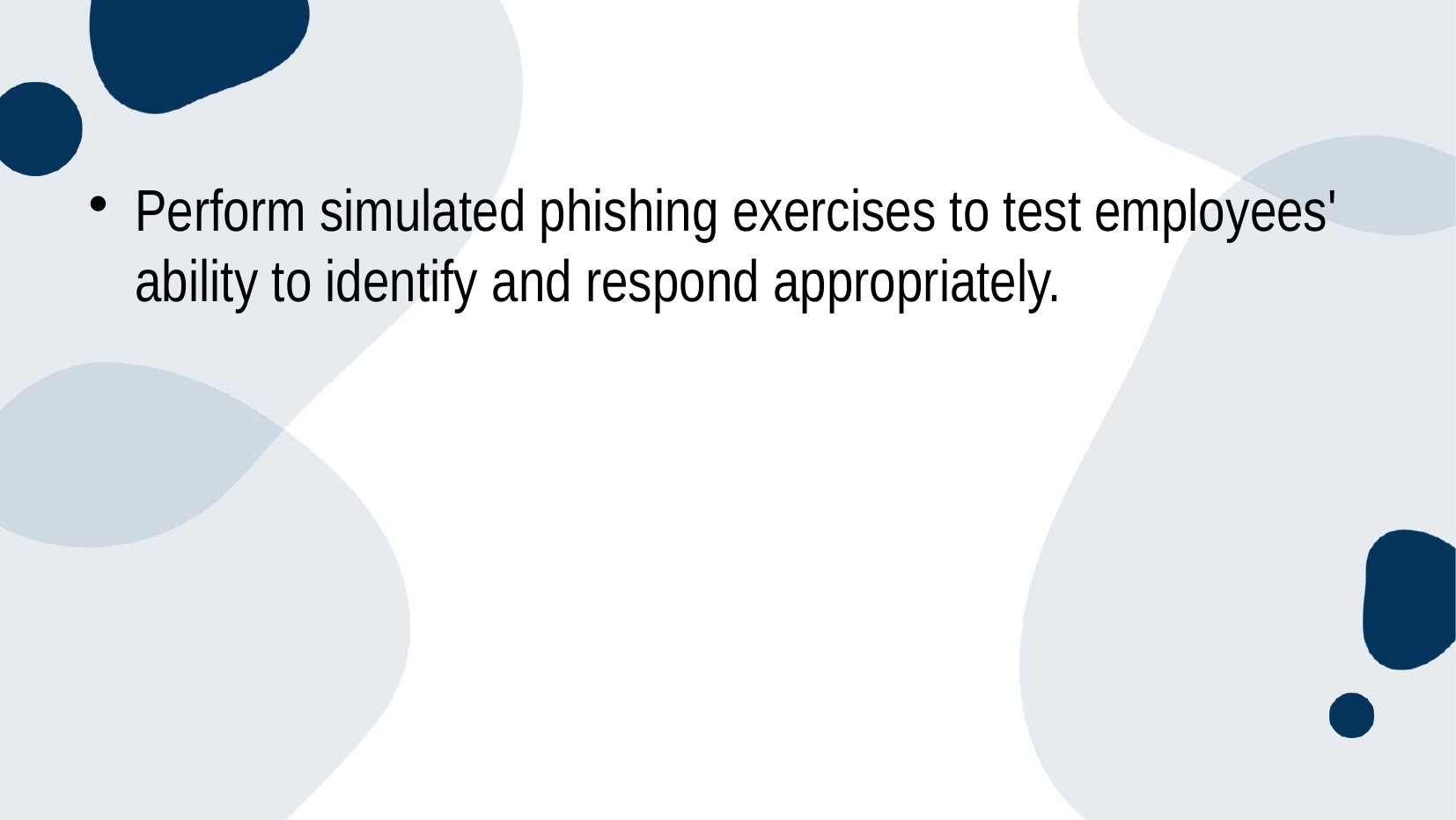

#
Perform simulated phishing exercises to test employees' ability to identify and respond appropriately.